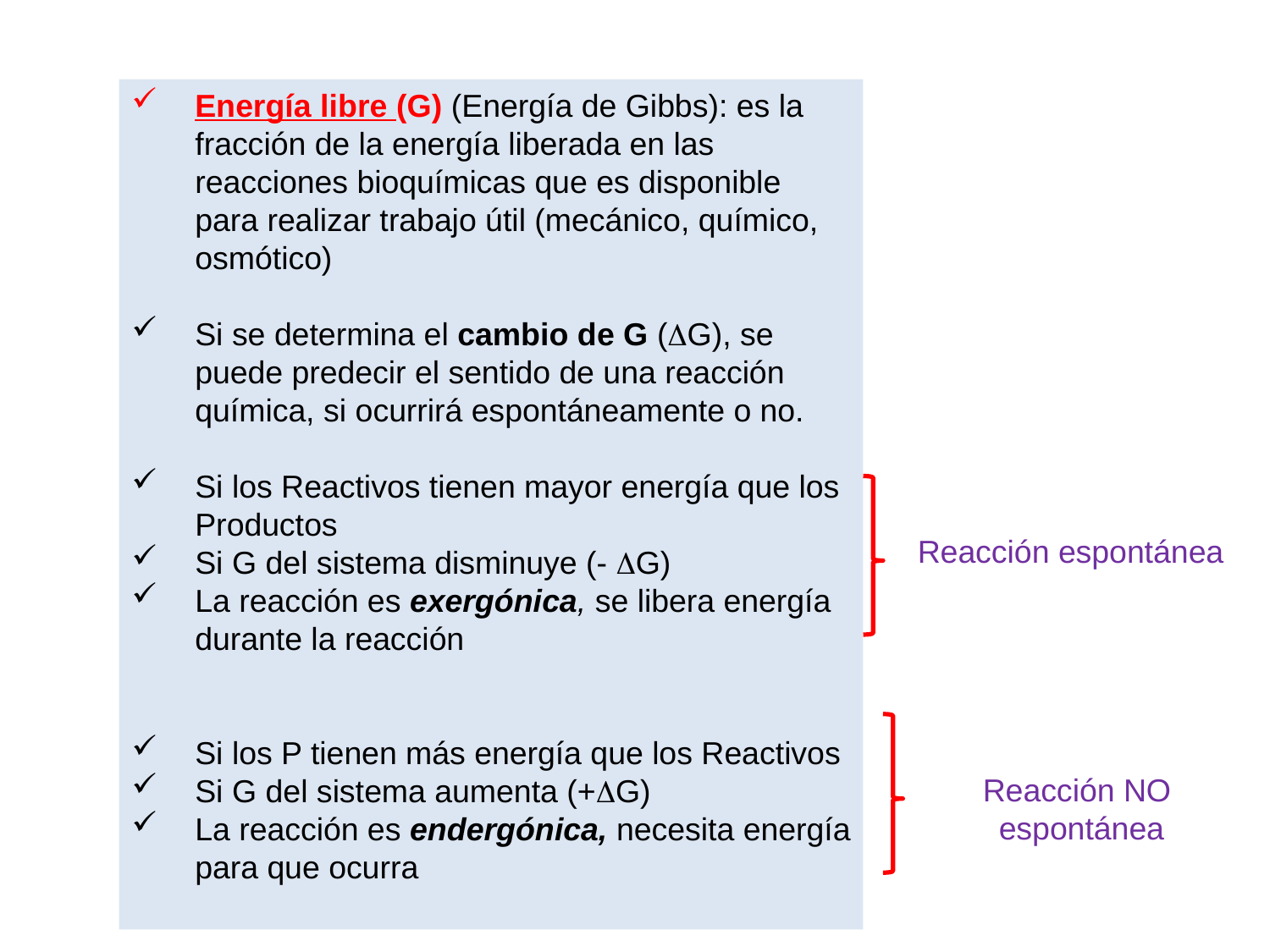

Energía libre (G) (Energía de Gibbs): es la fracción de la energía liberada en las reacciones bioquímicas que es disponible para realizar trabajo útil (mecánico, químico, osmótico)

Si se determina el cambio de G (ΔG), se puede predecir el sentido de una reacción química, si ocurrirá espontáneamente o no.

Si los Reactivos tienen mayor energía que los Productos
Si G del sistema disminuye (- ΔG)
La reacción es exergónica, se libera energía durante la reacción

Si los P tienen más energía que los Reactivos
Si G del sistema aumenta (+ΔG)
La reacción es endergónica, necesita energía para que ocurra

Reacción espontánea

Reacción NO  espontánea